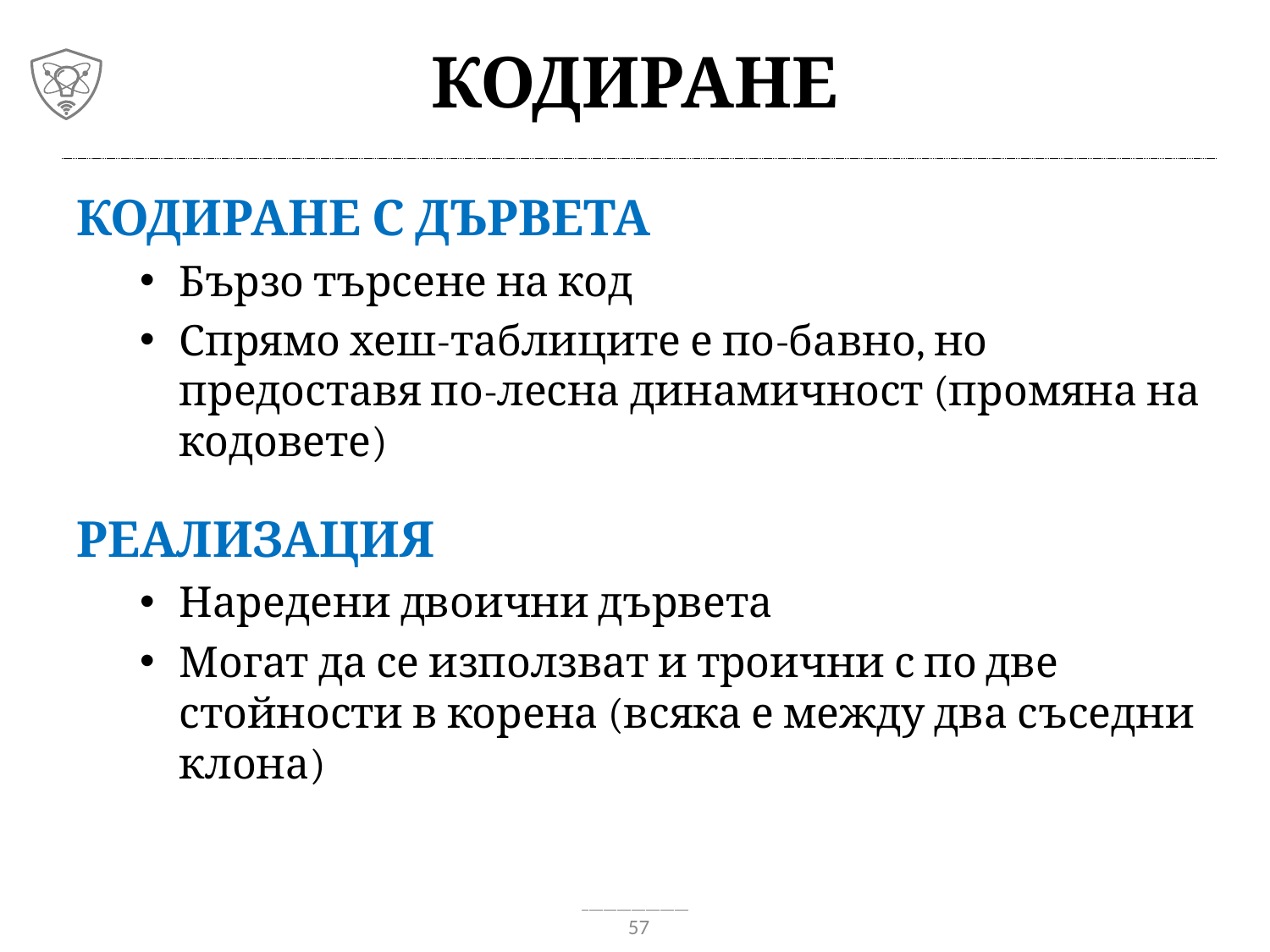

# Кодиране
Кодиране с дървета
Бързо търсене на код
Спрямо хеш-таблиците е по-бавно, но предоставя по-лесна динамичност (промяна на кодовете)
Реализация
Наредени двоични дървета
Могат да се използват и троични с по две стойности в корена (всяка е между два съседни клона)
57